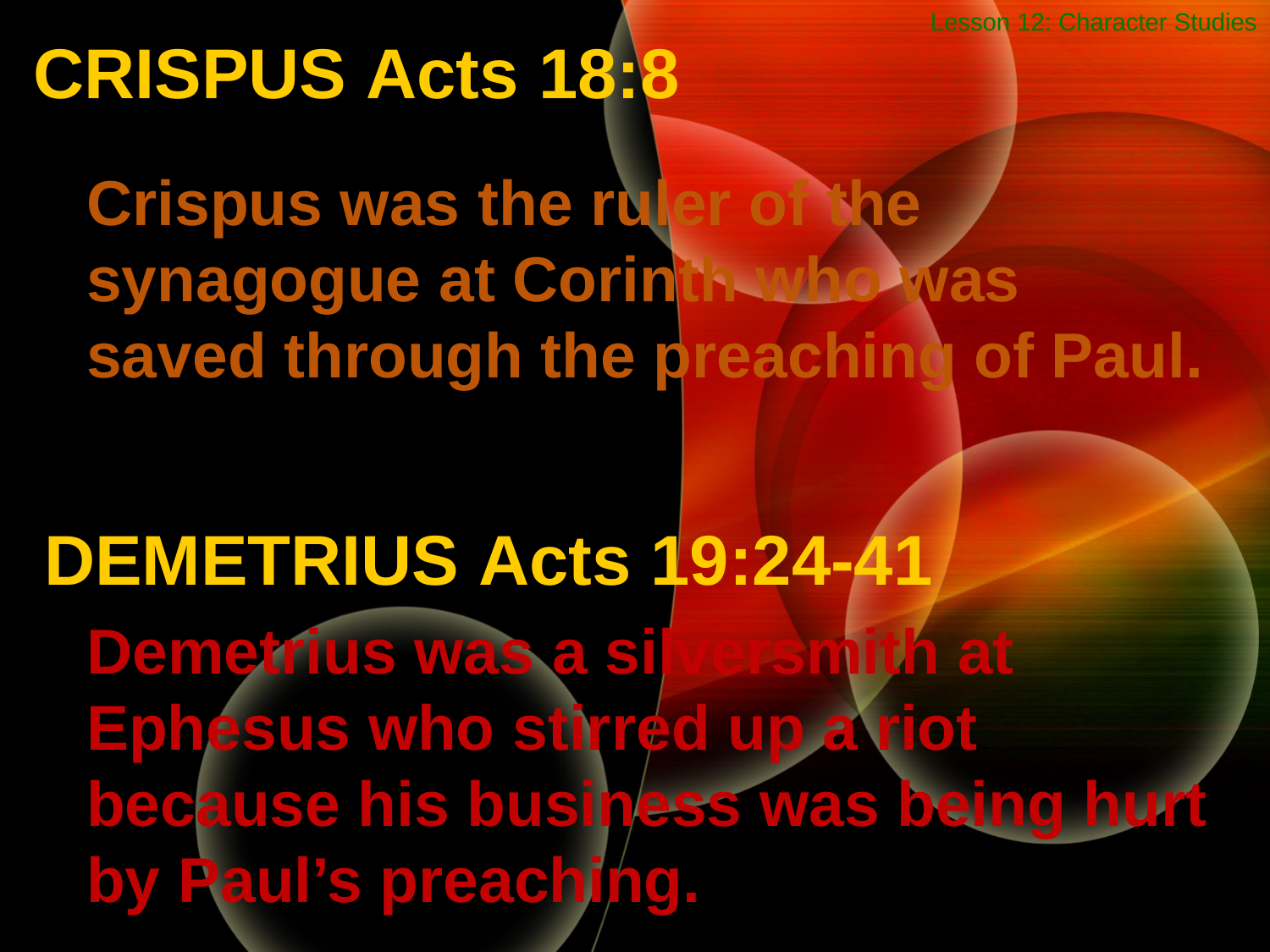

Lesson 12: Character Studies
CRISPUS Acts 18:8
Crispus was the ruler of the synagogue at Corinth who was saved through the preaching of Paul.
DEMETRIUS Acts 19:24-41
Demetrius was a silversmith at Ephesus who stirred up a riot because his business was being hurt by Paul’s preaching.